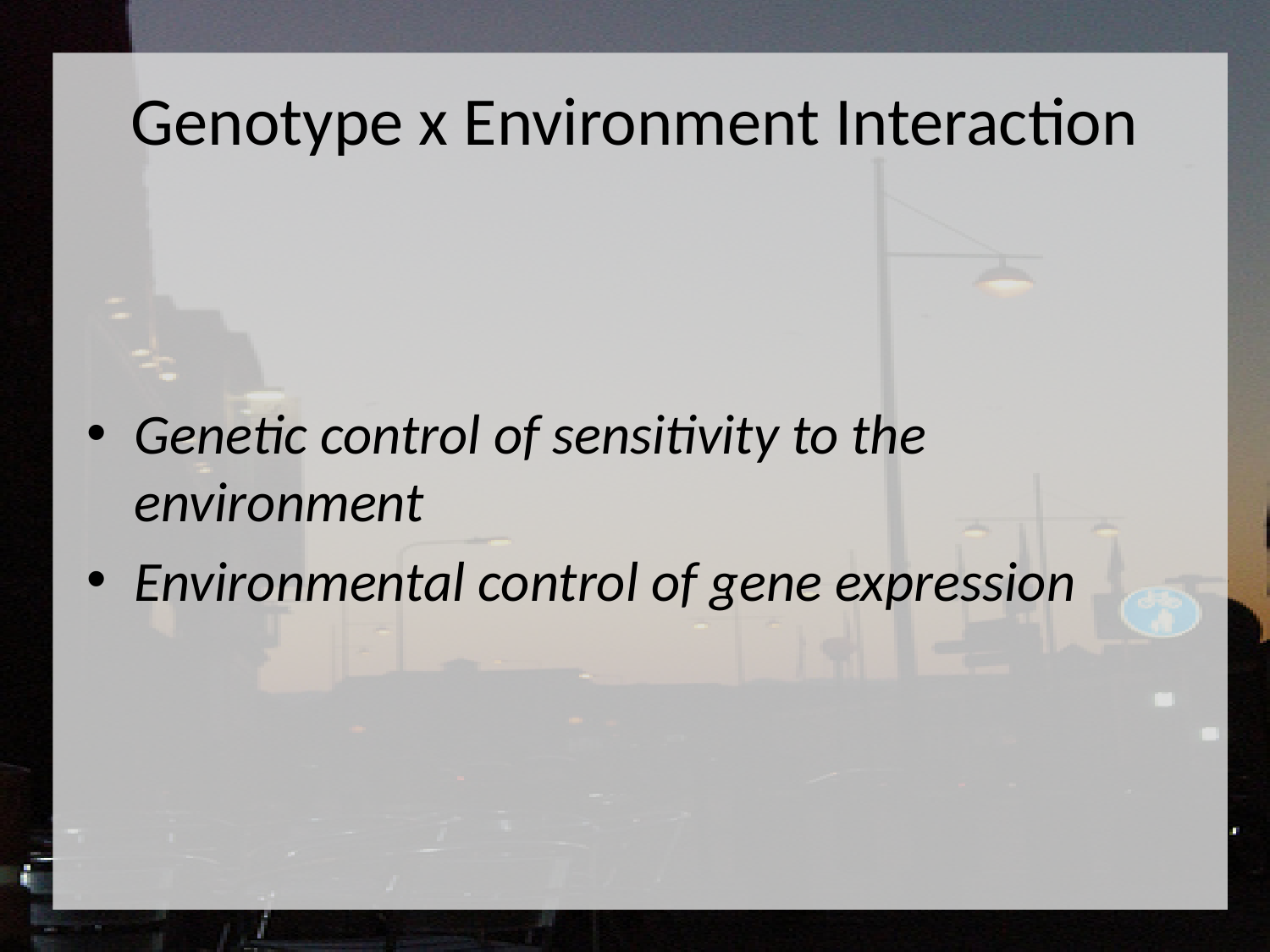

# Genotype x Environment Interaction

Genetic control of sensitivity to the environment
Environmental control of gene expression